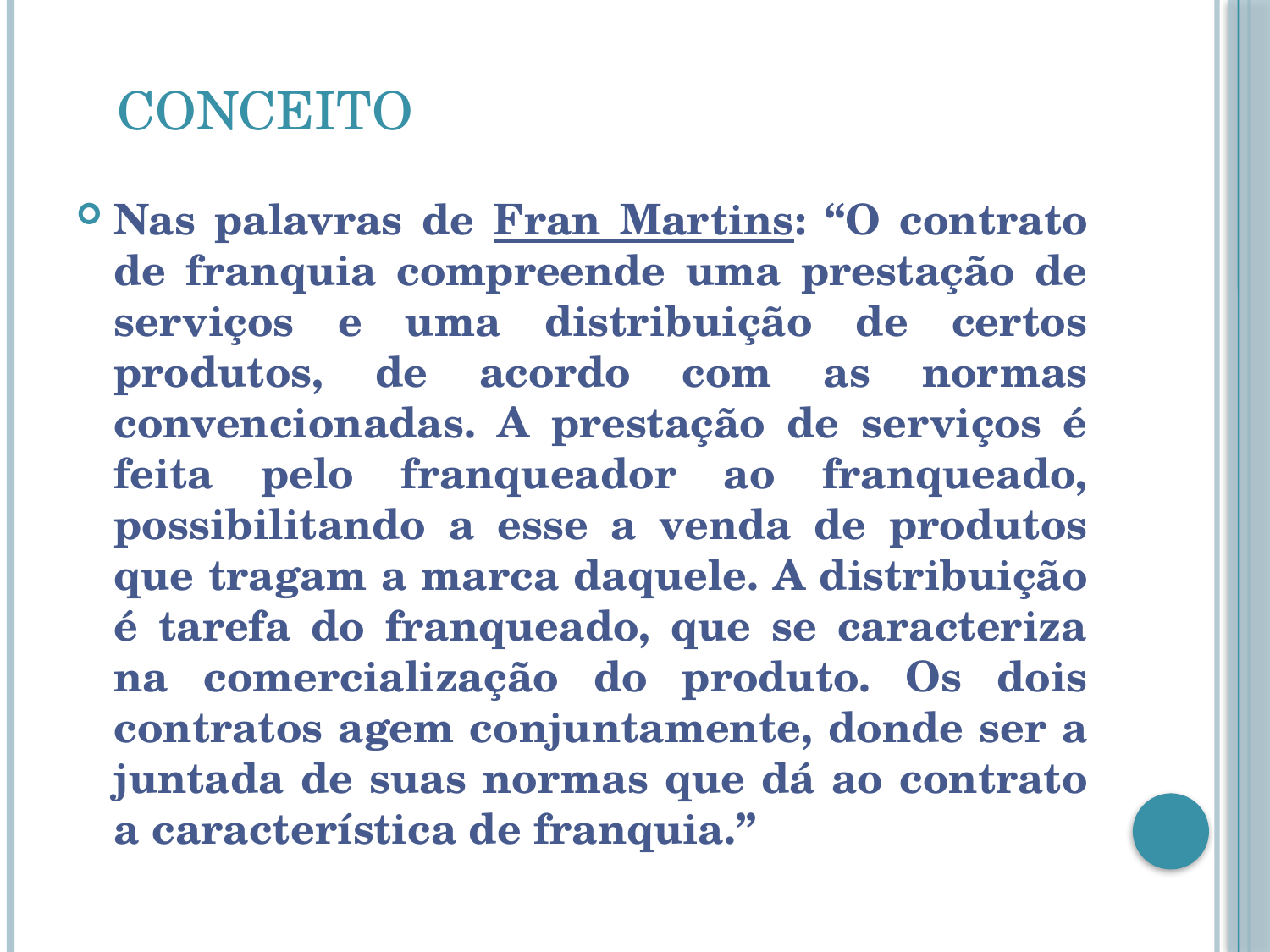

# Conceito
Nas palavras de Fran Martins: “O contrato de franquia compreende uma prestação de serviços e uma distribuição de certos produtos, de acordo com as normas convencionadas. A prestação de serviços é feita pelo franqueador ao franqueado, possibilitando a esse a venda de produtos que tragam a marca daquele. A distribuição é tarefa do franqueado, que se caracteriza na comercialização do produto. Os dois contratos agem conjuntamente, donde ser a juntada de suas normas que dá ao contrato a característica de franquia.”